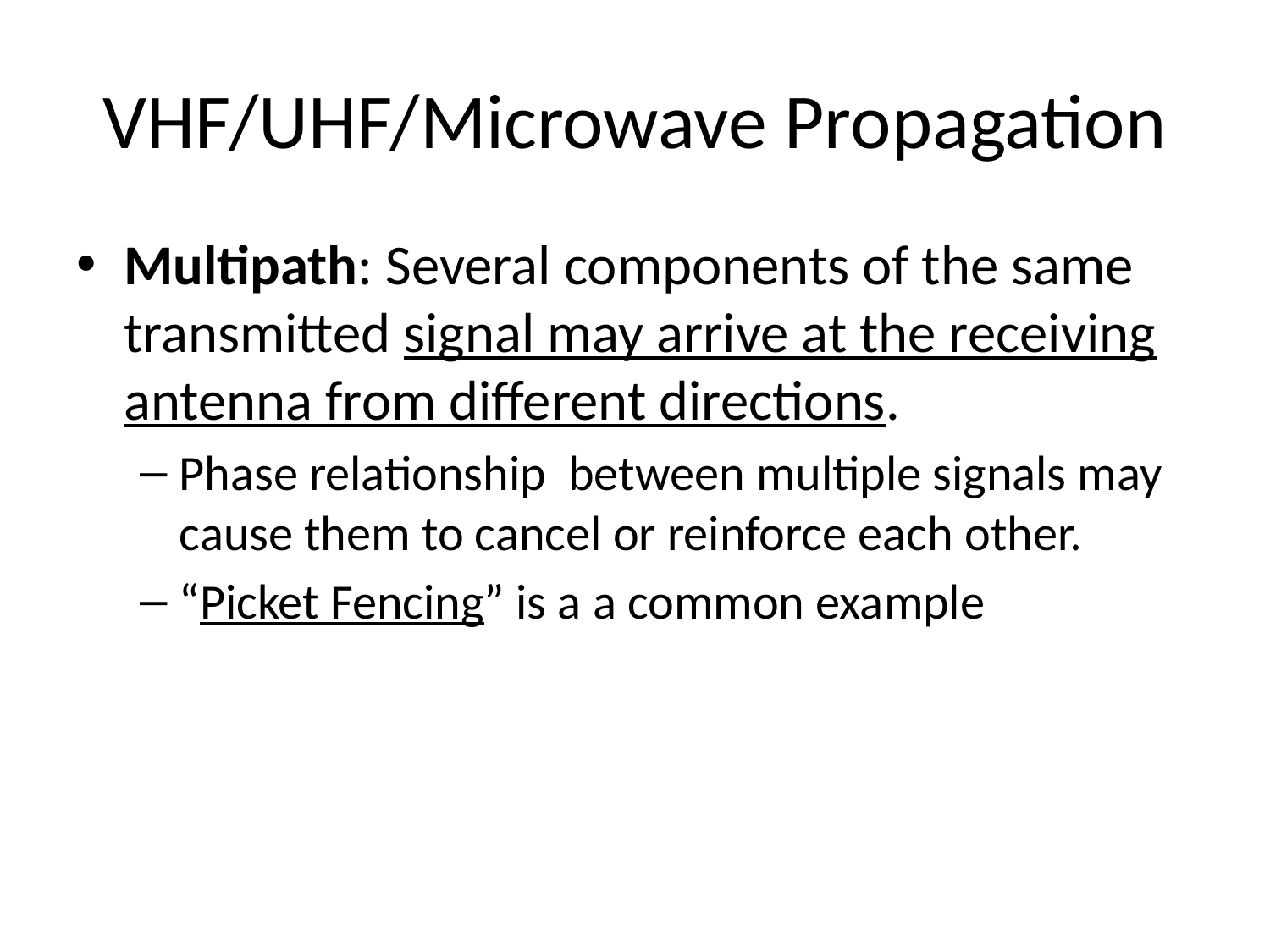

# VHF/UHF/Microwave Propagation
Multipath: Several components of the same transmitted signal may arrive at the receiving antenna from different directions.
Phase relationship  between multiple signals may cause them to cancel or reinforce each other.
“Picket Fencing” is a a common example